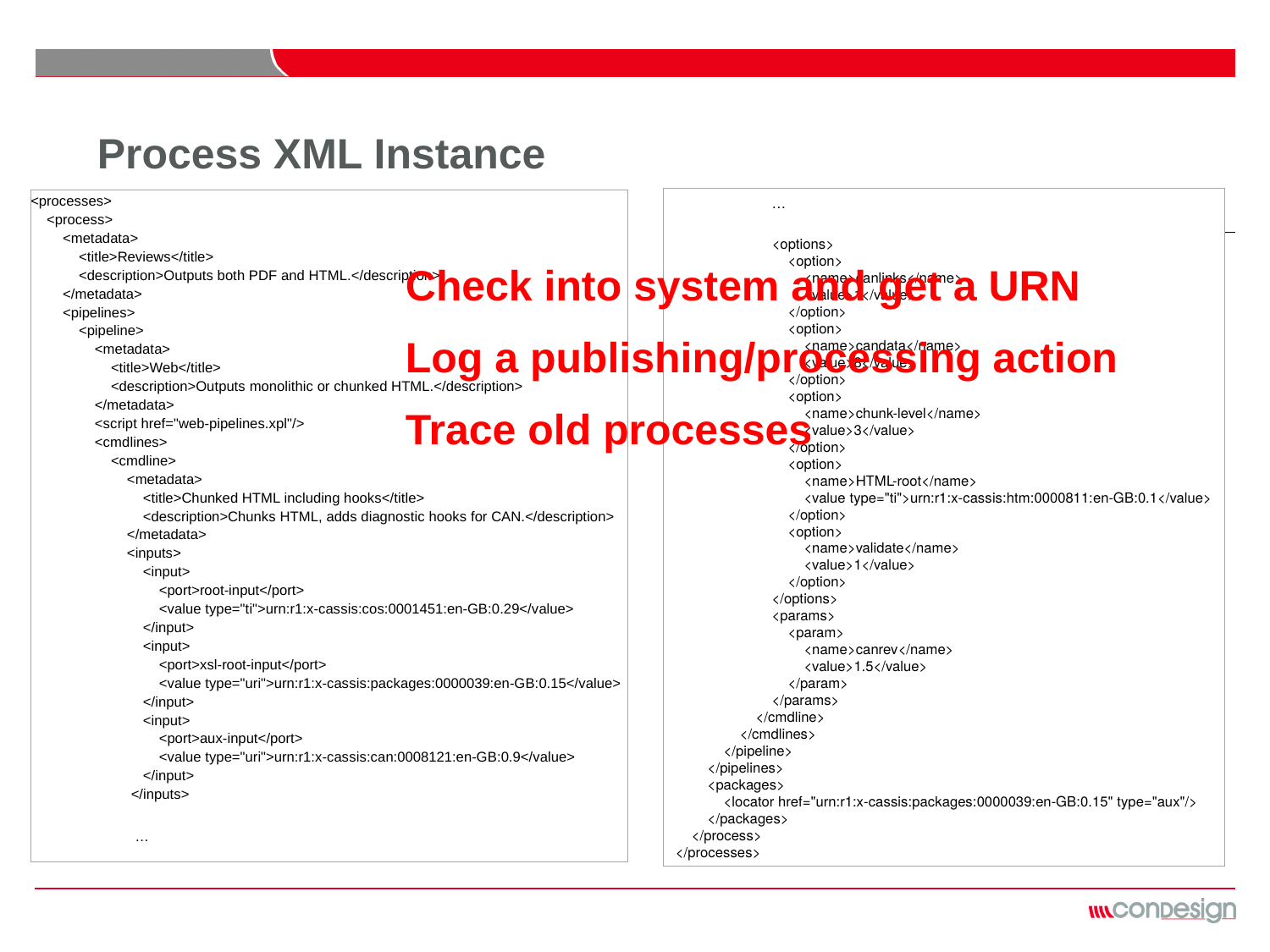

# Process XML Instance
                        …
                        <options>
                            <option>
                                <name>canlinks</name>
                                <value>1</value>
                            </option>
                            <option>
                                <name>candata</name>
                                <value>8</value>
                            </option>
                            <option>
                                <name>chunk-level</name>
                                <value>3</value>
                            </option>
                            <option>
                                <name>HTML-root</name>
                                <value type="ti">urn:r1:x-cassis:htm:0000811:en-GB:0.1</value>
                            </option>
                            <option>
                                <name>validate</name>
                                <value>1</value>
                            </option>
                        </options>
                        <params>
                            <param>
                                <name>canrev</name>
                                <value>1.5</value>
                            </param>
                        </params>
                    </cmdline>
                </cmdlines>
            </pipeline>
        </pipelines>
        <packages>
            <locator href="urn:r1:x-cassis:packages:0000039:en-GB:0.15" type="aux"/>
        </packages>
    </process>
</processes>
<processes>
    <process>
        <metadata>
            <title>Reviews</title>
            <description>Outputs both PDF and HTML.</description>
        </metadata>
        <pipelines>
            <pipeline>
                <metadata>
                    <title>Web</title>
                    <description>Outputs monolithic or chunked HTML.</description>
                </metadata>
                <script href="web-pipelines.xpl"/>
                <cmdlines>
                    <cmdline>
                        <metadata>
                            <title>Chunked HTML including hooks</title>
                            <description>Chunks HTML, adds diagnostic hooks for CAN.</description>
                        </metadata>
                        <inputs>
                            <input>
                                <port>root-input</port>
                                <value type="ti">urn:r1:x-cassis:cos:0001451:en-GB:0.29</value>
                            </input>
                            <input>
                                <port>xsl-root-input</port>
                                <value type="uri">urn:r1:x-cassis:packages:0000039:en-GB:0.15</value>
                            </input>
                            <input>
                                <port>aux-input</port>
                                <value type="uri">urn:r1:x-cassis:can:0008121:en-GB:0.9</value>
                            </input>
                         </inputs>
                          …
Check into system and get a URN
Log a publishing/processing action
Trace old processes